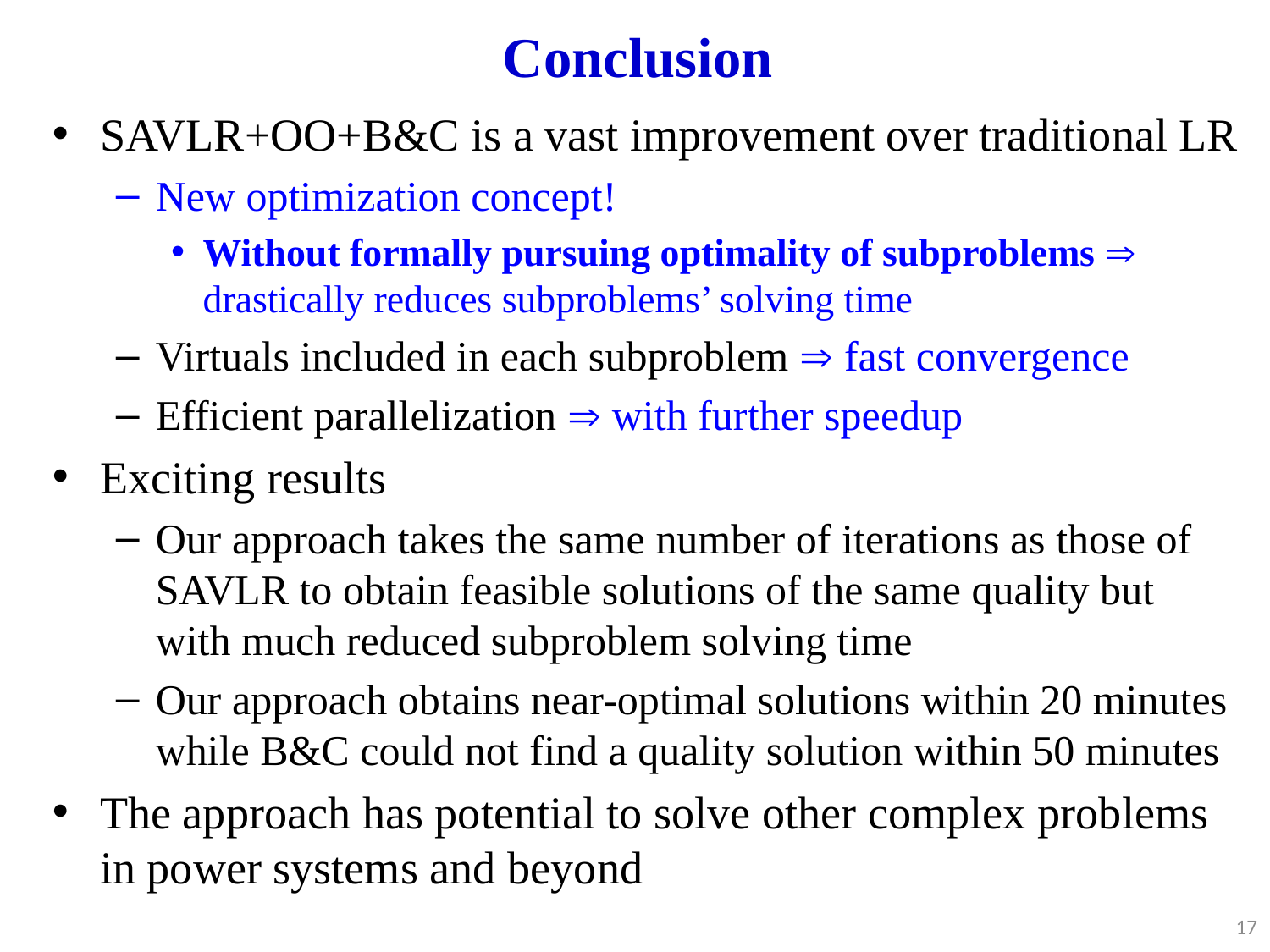

# Conclusion
SAVLR+OO+B&C is a vast improvement over traditional LR
New optimization concept!
Without formally pursuing optimality of subproblems ⇒ drastically reduces subproblems’ solving time
Virtuals included in each subproblem ⇒ fast convergence
Efficient parallelization ⇒ with further speedup
Exciting results
Our approach takes the same number of iterations as those of SAVLR to obtain feasible solutions of the same quality but with much reduced subproblem solving time
Our approach obtains near-optimal solutions within 20 minutes while B&C could not find a quality solution within 50 minutes
The approach has potential to solve other complex problems in power systems and beyond
17